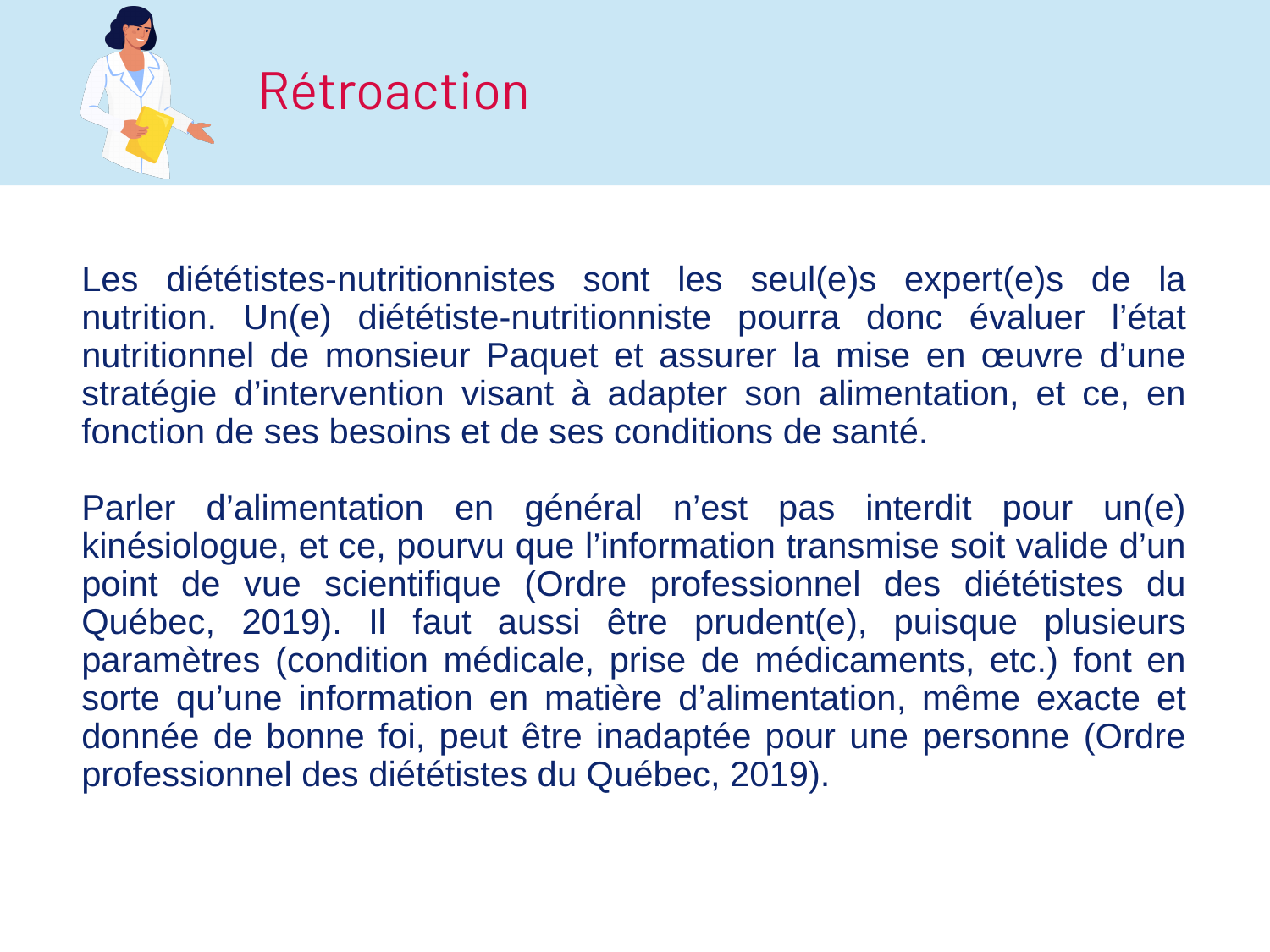

Les diététistes-nutritionnistes sont les seul(e)s expert(e)s de la nutrition. Un(e) diététiste-nutritionniste pourra donc évaluer l’état nutritionnel de monsieur Paquet et assurer la mise en œuvre d’une stratégie d’intervention visant à adapter son alimentation, et ce, en fonction de ses besoins et de ses conditions de santé.

Parler d’alimentation en général n’est pas interdit pour un(e) kinésiologue, et ce, pourvu que l’information transmise soit valide d’un point de vue scientifique (Ordre professionnel des diététistes du Québec, 2019). Il faut aussi être prudent(e), puisque plusieurs paramètres (condition médicale, prise de médicaments, etc.) font en sorte qu’une information en matière d’alimentation, même exacte et donnée de bonne foi, peut être inadaptée pour une personne (Ordre professionnel des diététistes du Québec, 2019).